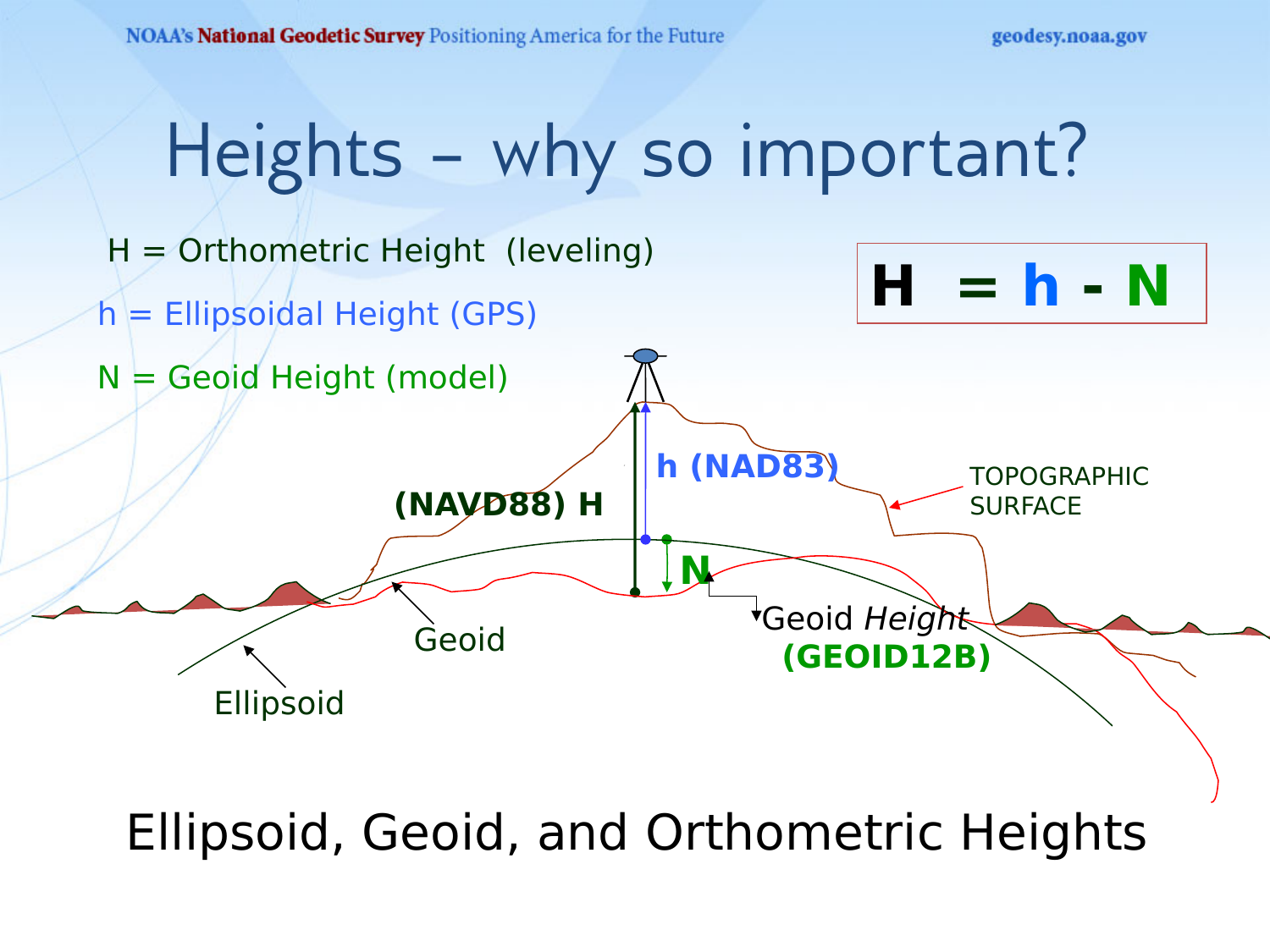

Heights – why so important?

H = Orthometric Height  (leveling)
H  = h - N
h = Ellipsoidal Height (GPS)

N = Geoid Height (model)

h (NAD83)
TOPOGRAPHIC
SURFACE

(NAVD88) H

N

Geoid Height
  (GEOID12B)

  Geoid

Ellipsoid

# Ellipsoid, Geoid, and Orthometric Heights